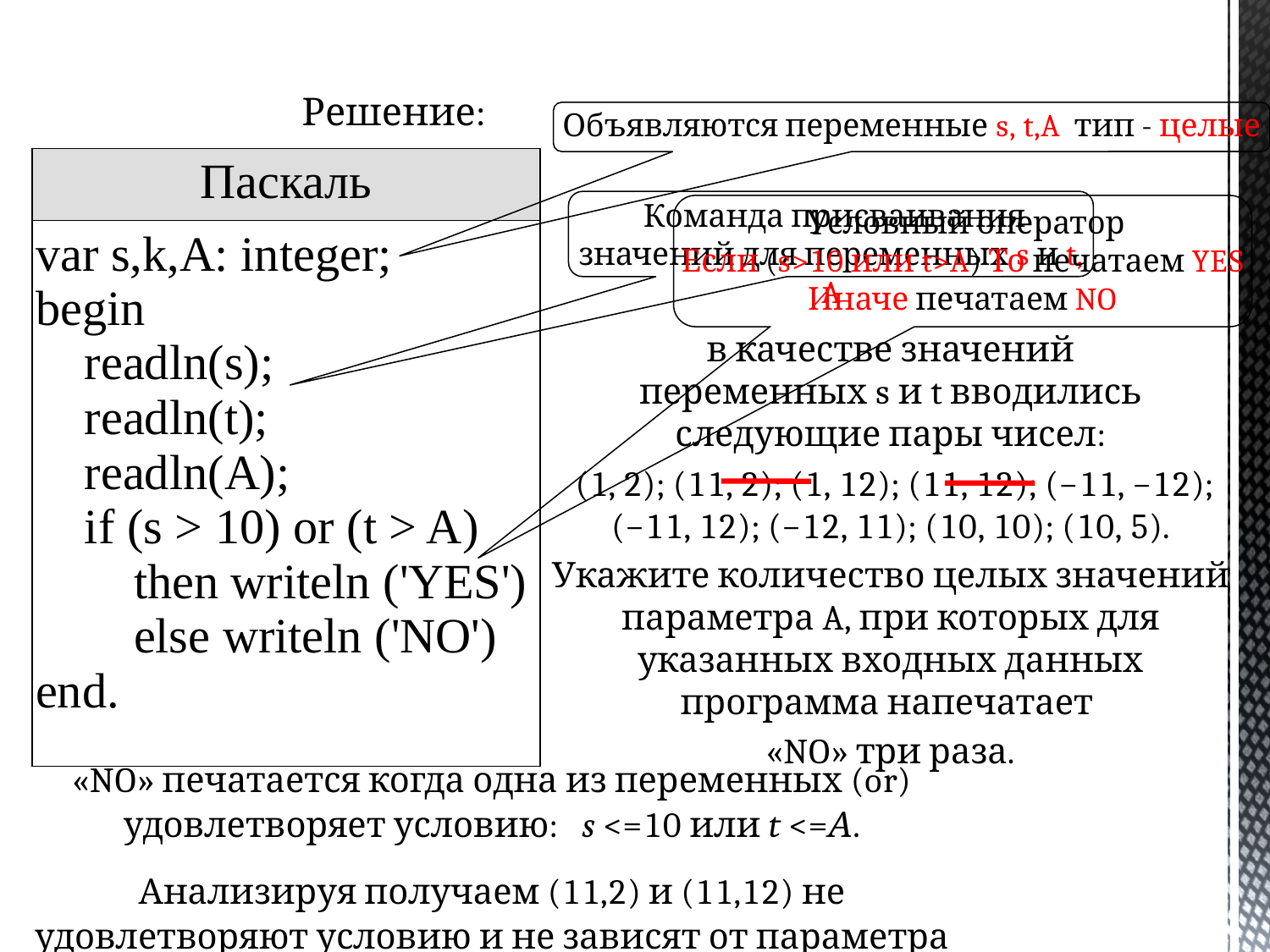

Решение:
Объявляются переменные s, t,A  тип - целые
| Паскаль |
| --- |
| var s,k,A: integer; begin     readln(s);     readln(t);     readln(A);     if (s > 10) or (t > A)         then writeln ('YES')         else writeln ('NO') end. |
 Команда присваивания значений для переменных s и t, A
 Условный оператор
Если (s>10 или t>A) То печатаем YES
Иначе печатаем NO

в качестве значений переменных s и t вводились следующие пары чисел:
 (1, 2); (11, 2); (1, 12); (11, 12); (−11, −12); (−11, 12); (−12, 11); (10, 10); (10, 5).
Укажите количество целых значений параметра A, при которых для указанных входных данных программа напечатает
«NO» три раза.

«NO» печатается когда одна из переменных (or) удовлетворяет условию:   s <=10 или t <=А.
Анализируя получаем (11,2) и (11,12) не удовлетворяют условию и не зависят от параметра А